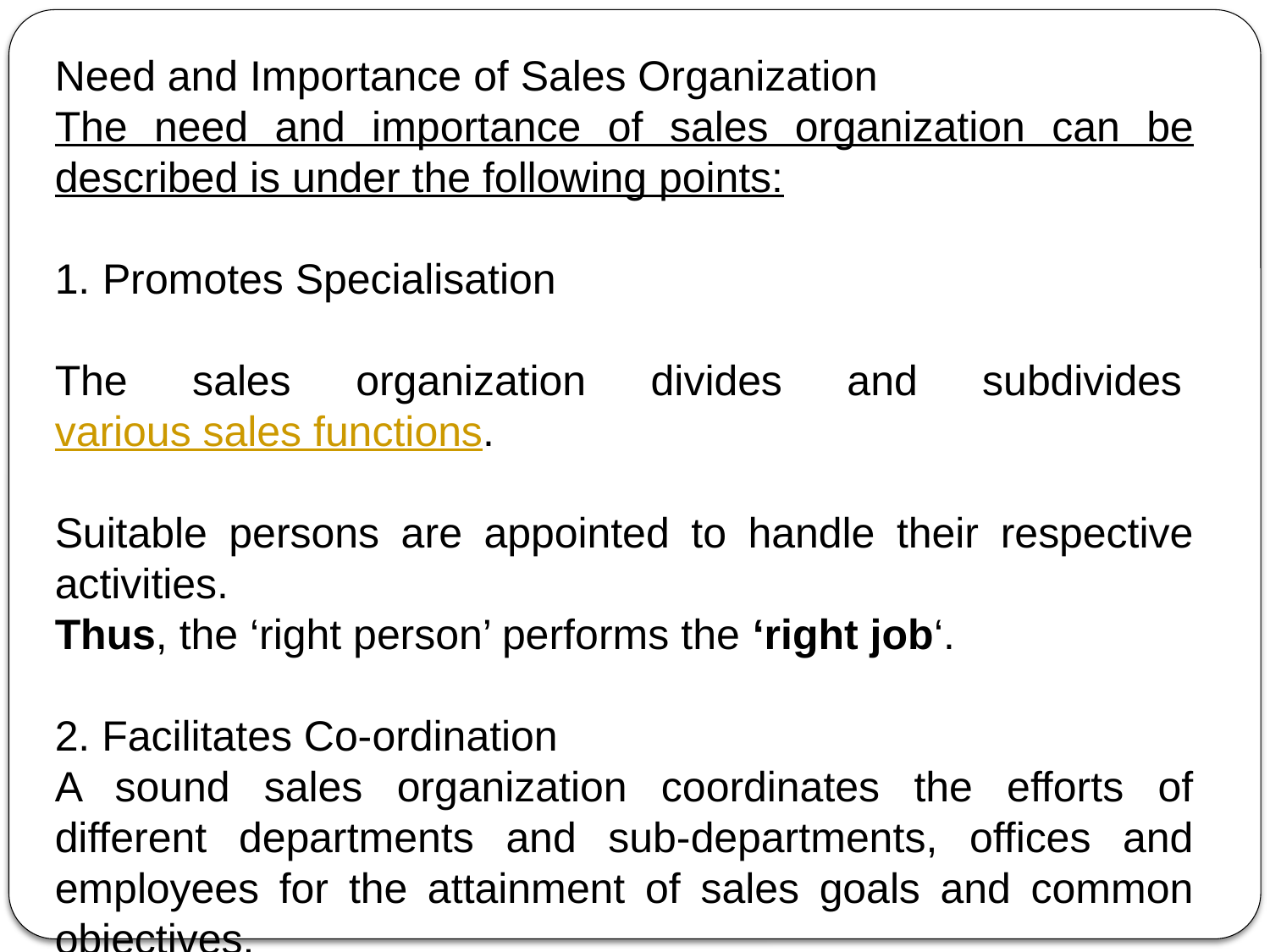

Need and Importance of Sales Organization
The need and importance of sales organization can be described is under the following points:

Promotes Specialisation

The sales organization divides and subdivides various sales functions.

Suitable persons are appointed to handle their respective activities.
Thus, the ‘right person’ performs the ‘right job‘.

2. Facilitates Co-ordination
A sound sales organization coordinates the efforts of different departments and sub-departments, offices and employees for the attainment of sales goals and common objectives.